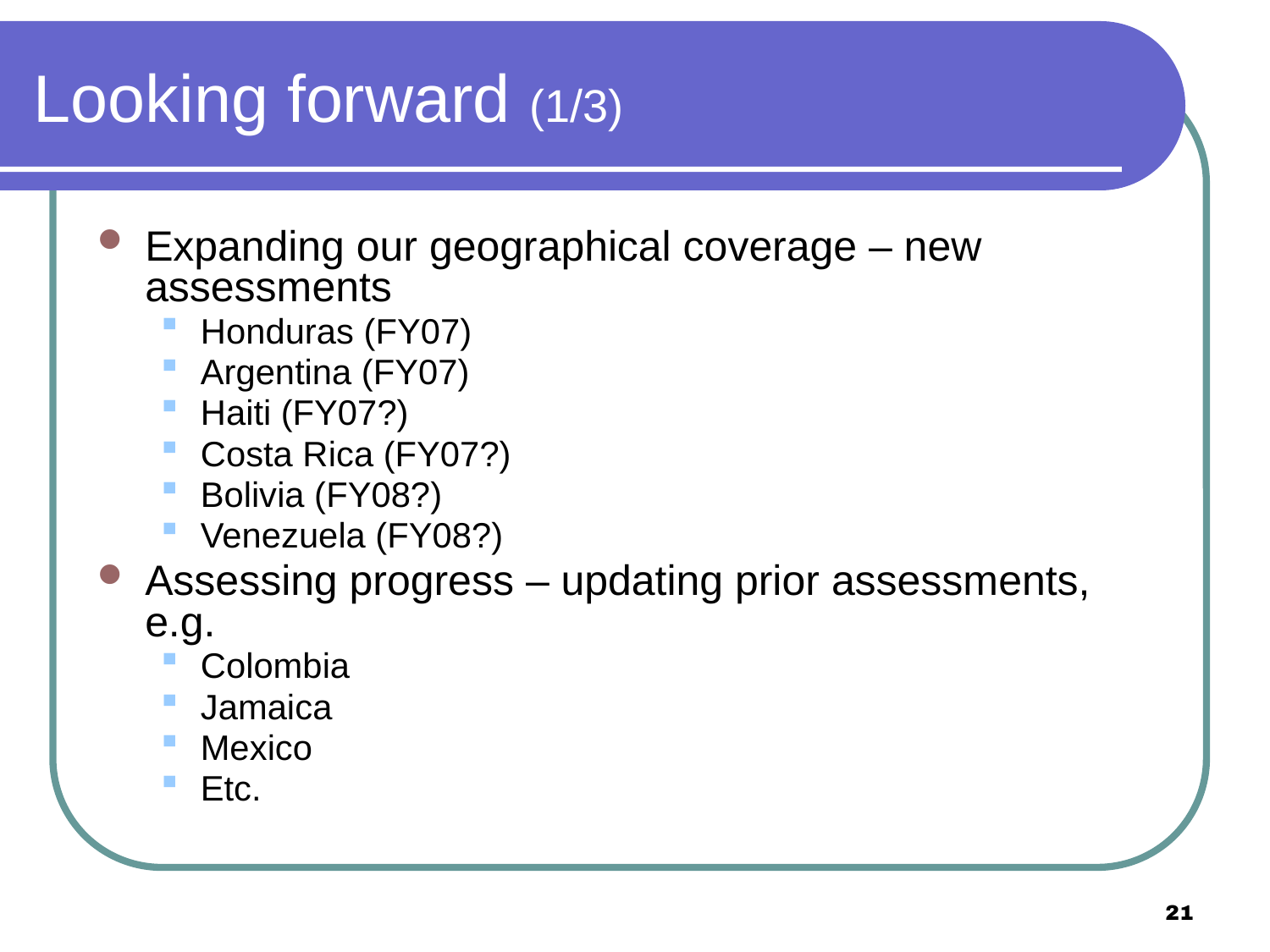

# Looking forward (1/3)
Expanding our geographical coverage – new assessments
Honduras (FY07)
Argentina (FY07)
Haiti (FY07?)
Costa Rica (FY07?)
Bolivia (FY08?)
Venezuela (FY08?)
Assessing progress – updating prior assessments, e.g.
Colombia
Jamaica
Mexico
Etc.
21